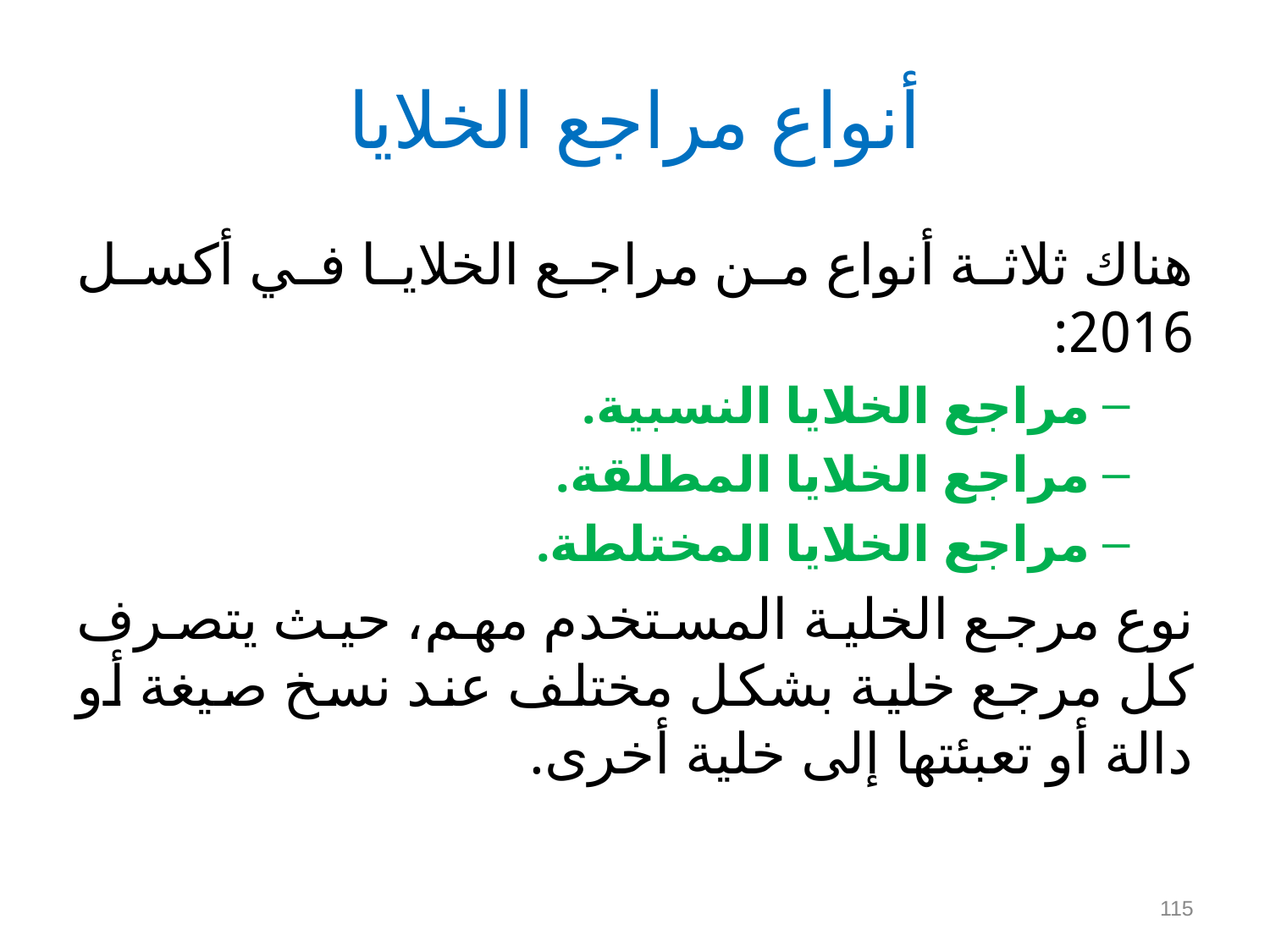

# أنواع مراجع الخلايا
هناك ثلاثة أنواع من مراجع الخلايا في أكسل 2016:
مراجع الخلايا النسبية.
مراجع الخلايا المطلقة.
مراجع الخلايا المختلطة.
نوع مرجع الخلية المستخدم مهم، حيث يتصرف كل مرجع خلية بشكل مختلف عند نسخ صيغة أو دالة أو تعبئتها إلى خلية أخرى.
115